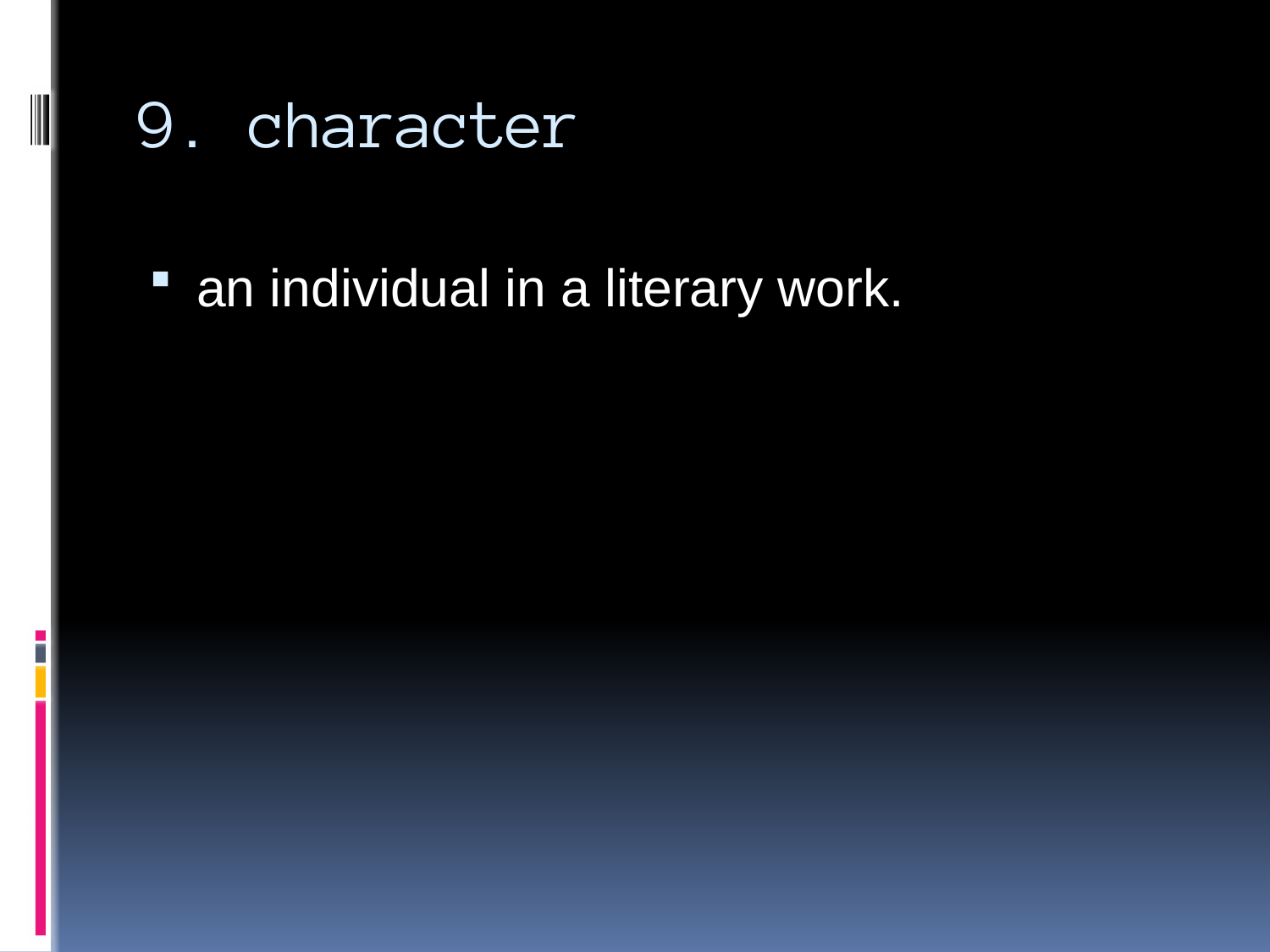

# 9. character
an individual in a literary work.